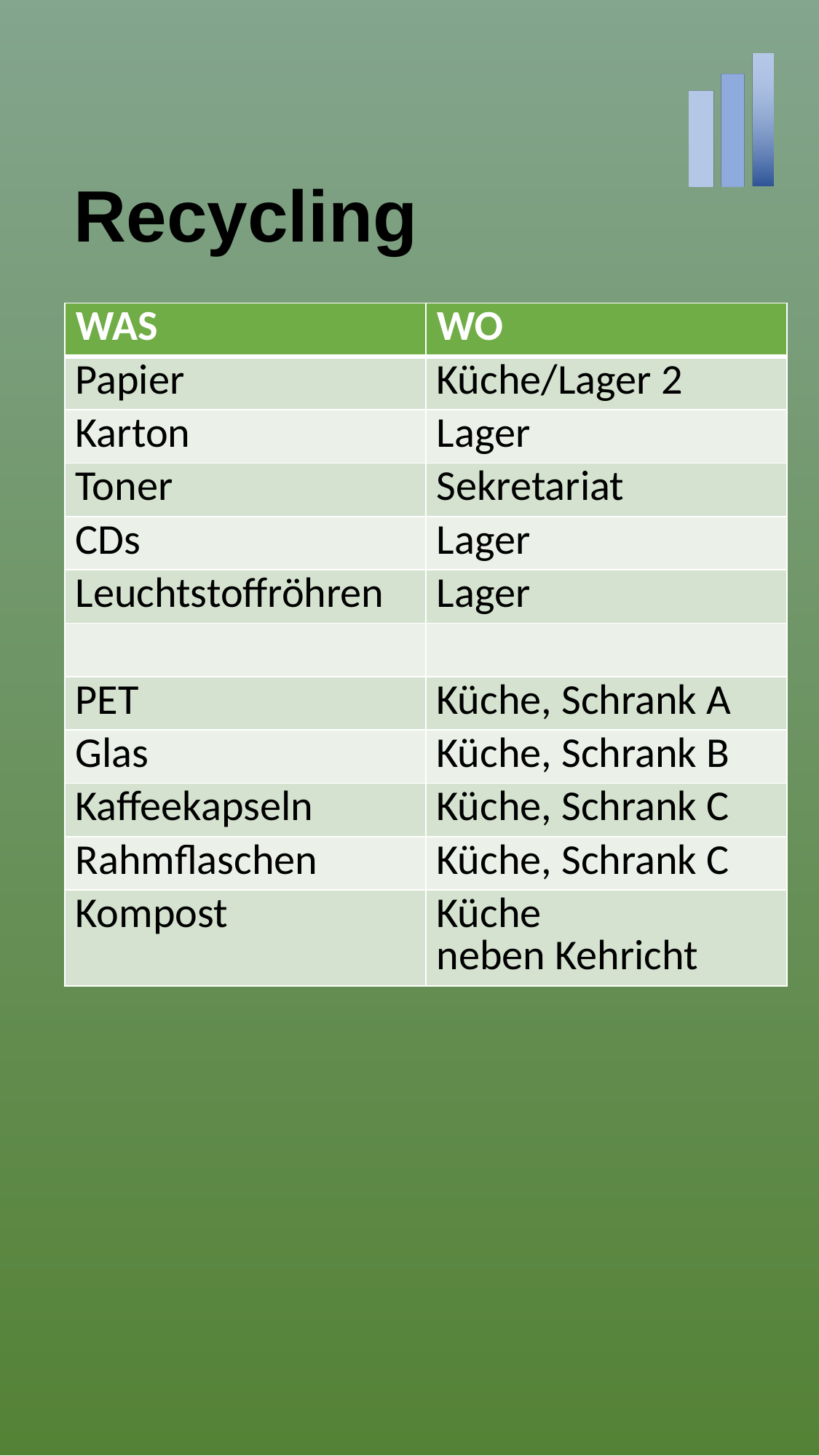

# Recycling
| WAS | WO |
| --- | --- |
| Papier | Küche/Lager 2 |
| Karton | Lager |
| Toner | Sekretariat |
| CDs | Lager |
| Leuchtstoffröhren | Lager |
|  |  |
| PET | Küche, Schrank A |
| Glas | Küche, Schrank B |
| Kaffeekapseln | Küche, Schrank C |
| Rahmflaschen | Küche, Schrank C |
| Kompost | Küche neben Kehricht |